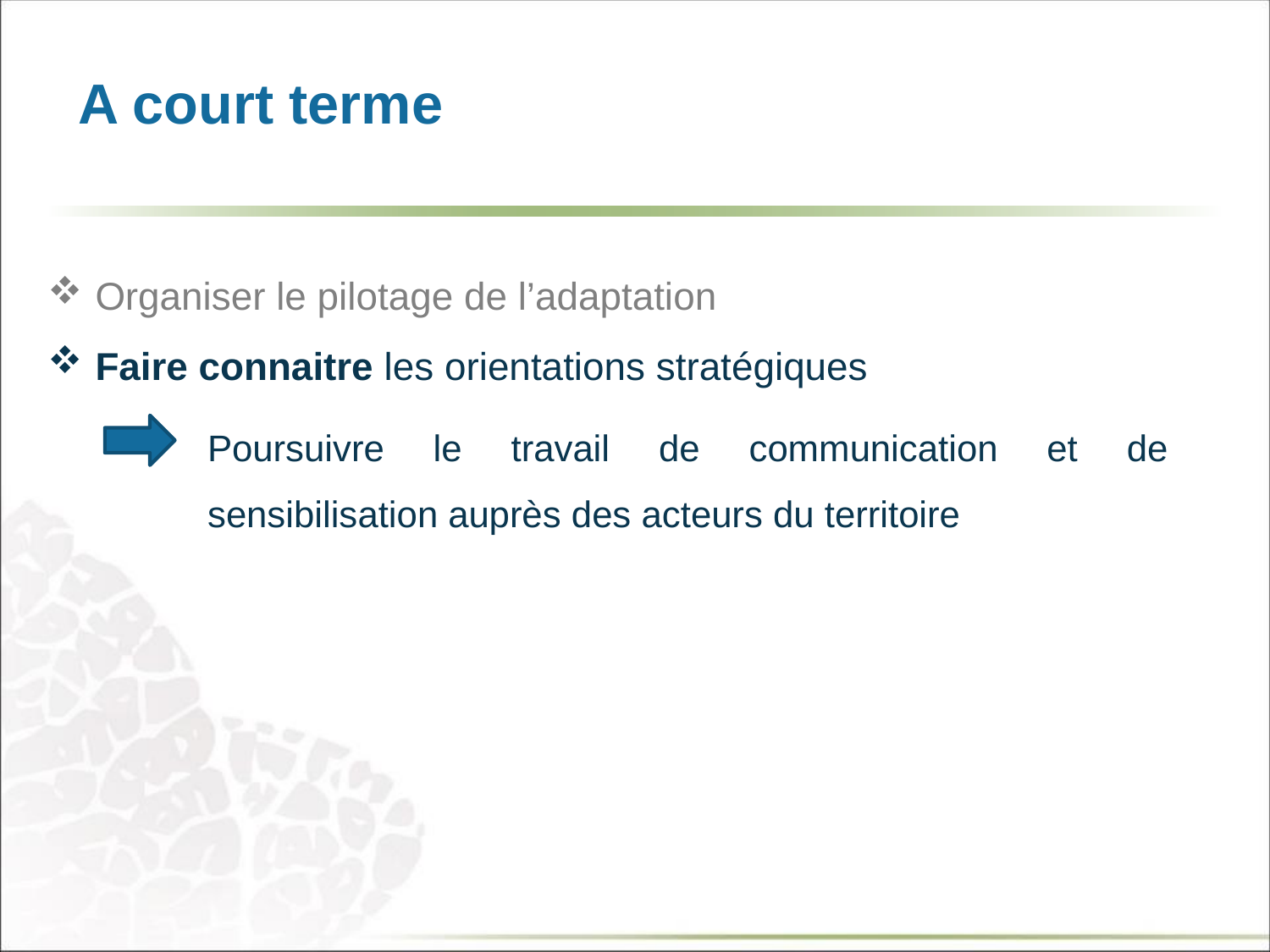

# A court terme
Organiser le pilotage de l’adaptation
Faire connaitre les orientations stratégiques
Poursuivre le travail de communication et de sensibilisation auprès des acteurs du territoire